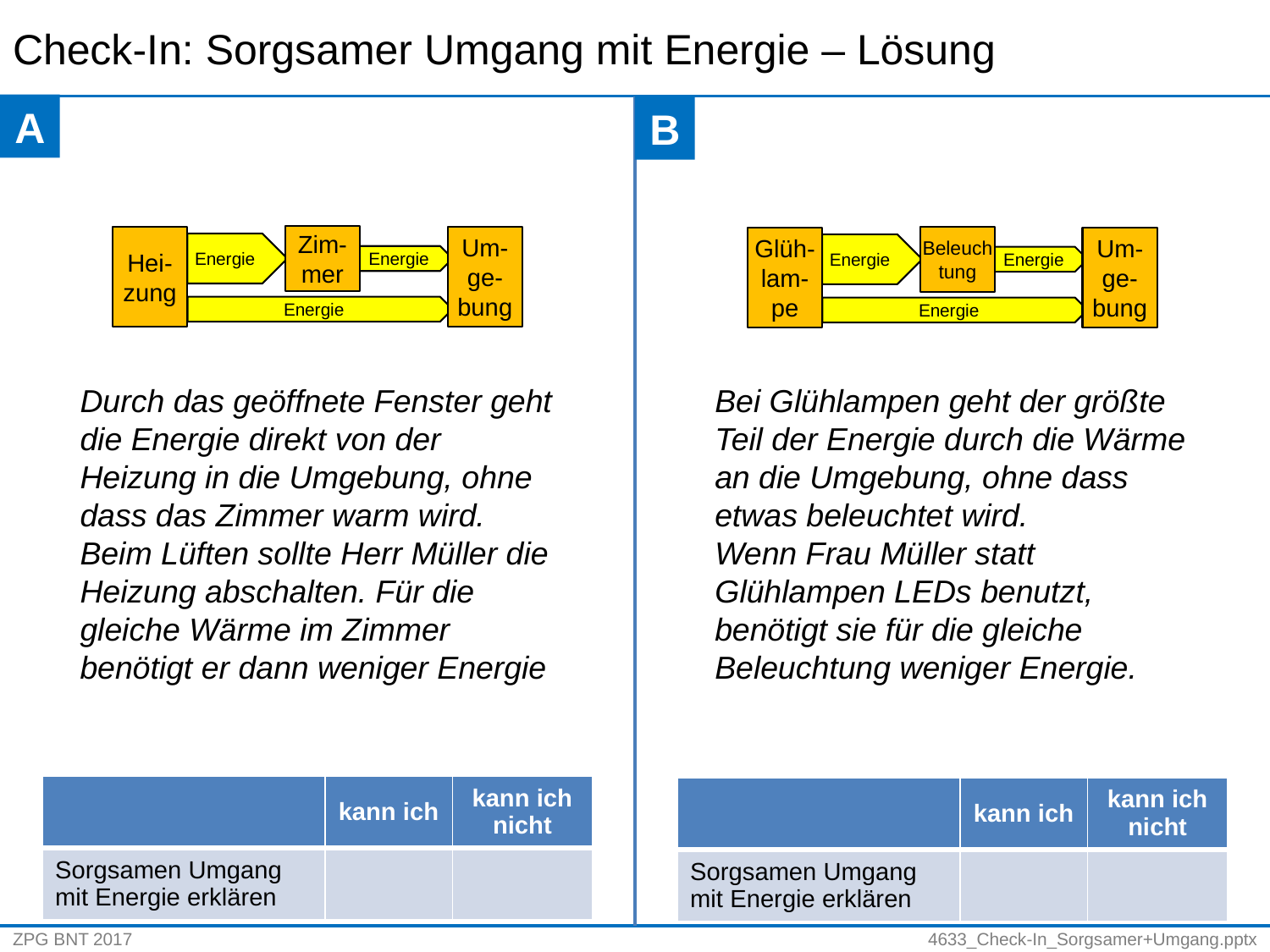

# Check-In: Sorgsamer Umgang mit Energie – Lösung
A
B
Zim-mer
Hei-zung
Um-ge-bung
Energie
Energie
Energie
Beleuchtung
Glüh-lam-pe
Um-ge-bung
Energie
Energie
Energie
Durch das geöffnete Fenster geht die Energie direkt von der Heizung in die Umgebung, ohne dass das Zimmer warm wird.
Beim Lüften sollte Herr Müller die Heizung abschalten. Für die gleiche Wärme im Zimmer benötigt er dann weniger Energie
Bei Glühlampen geht der größte Teil der Energie durch die Wärme an die Umgebung, ohne dass etwas beleuchtet wird.
Wenn Frau Müller statt Glühlampen LEDs benutzt, benötigt sie für die gleiche Beleuchtung weniger Energie.
|  | kann ich | kann ich nicht |
| --- | --- | --- |
| Sorgsamen Umgang mit Energie erklären |  |  |
|  | kann ich | kann ich nicht |
| --- | --- | --- |
| Sorgsamen Umgang mit Energie erklären |  |  |
ZPG BNT 2017
4633_Check-In_Sorgsamer+Umgang.pptx